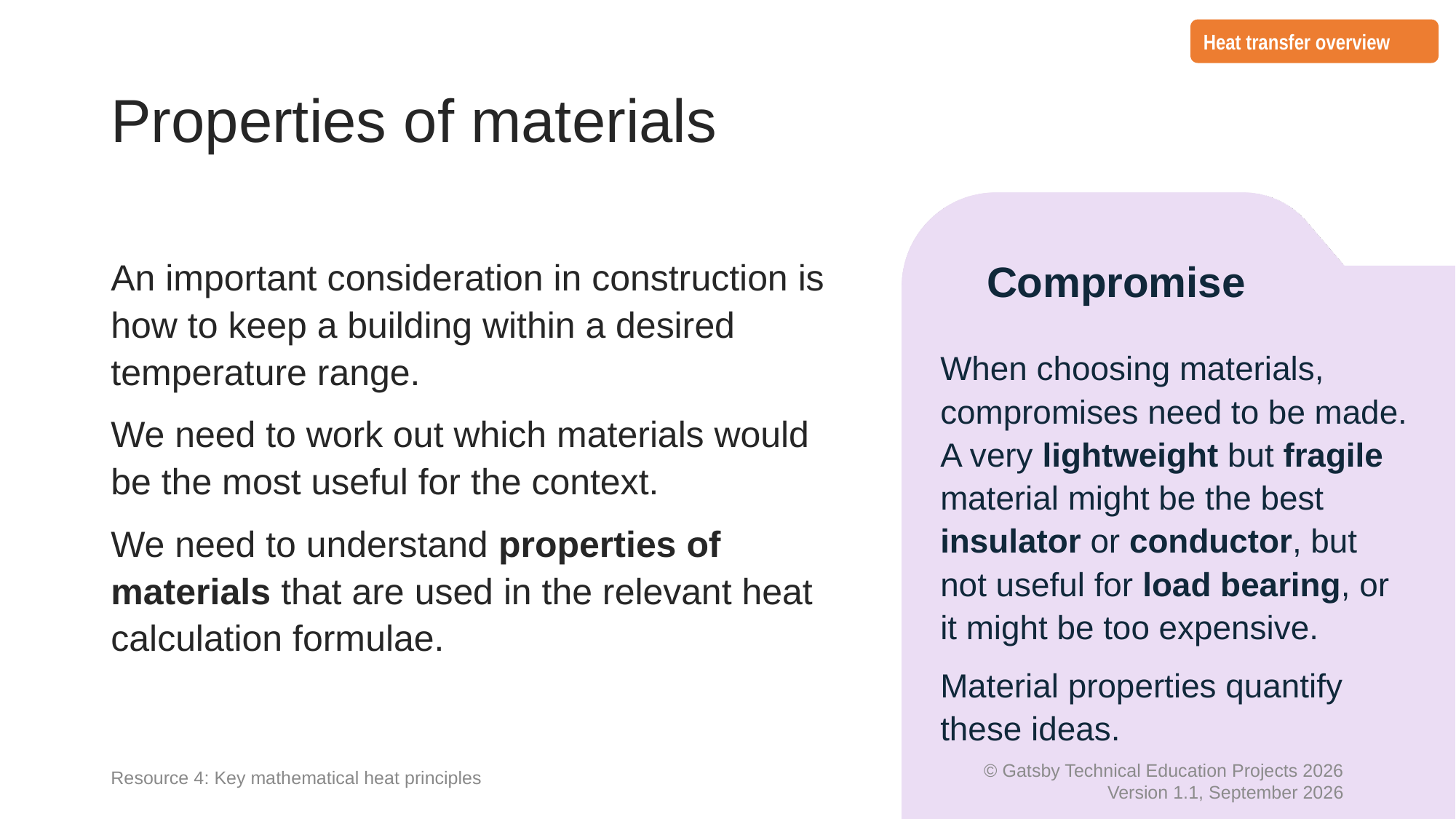

Heat transfer overview
# Properties of materials
An important consideration in construction is how to keep a building within a desired temperature range.
We need to work out which materials would be the most useful for the context.
We need to understand properties of materials that are used in the relevant heat calculation formulae.
Compromise
When choosing materials, compromises need to be made. A very lightweight but fragile material might be the best insulator or conductor, but not useful for load bearing, or it might be too expensive.
Material properties quantify these ideas.
Resource 4: Key mathematical heat principles